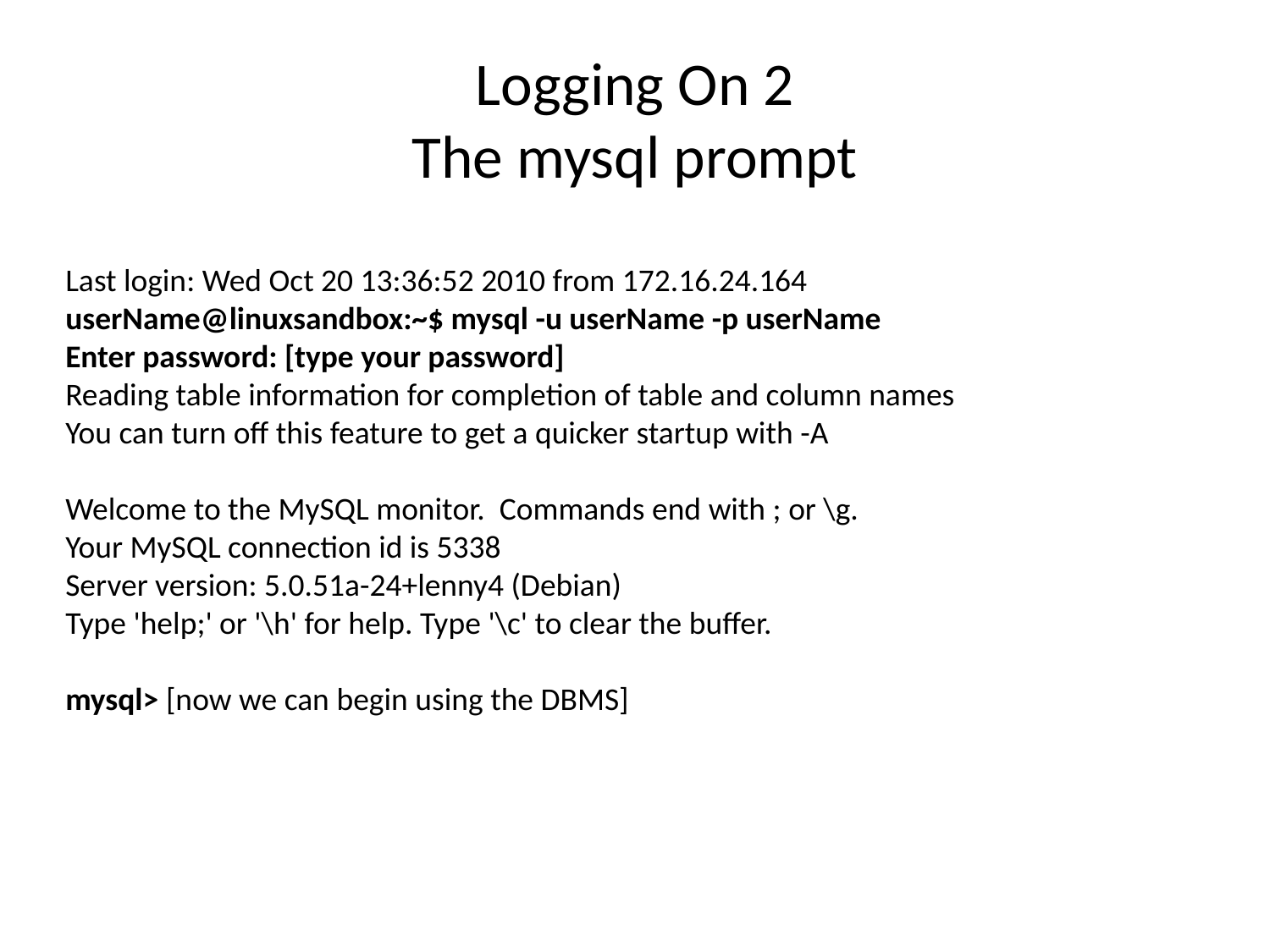

# Logging On 2 The mysql prompt
Last login: Wed Oct 20 13:36:52 2010 from 172.16.24.164
userName@linuxsandbox:~$ mysql -u userName -p userName
Enter password: [type your password]
Reading table information for completion of table and column names
You can turn off this feature to get a quicker startup with -A

Welcome to the MySQL monitor.  Commands end with ; or \g.
Your MySQL connection id is 5338
Server version: 5.0.51a-24+lenny4 (Debian)
Type 'help;' or '\h' for help. Type '\c' to clear the buffer.

mysql> [now we can begin using the DBMS]